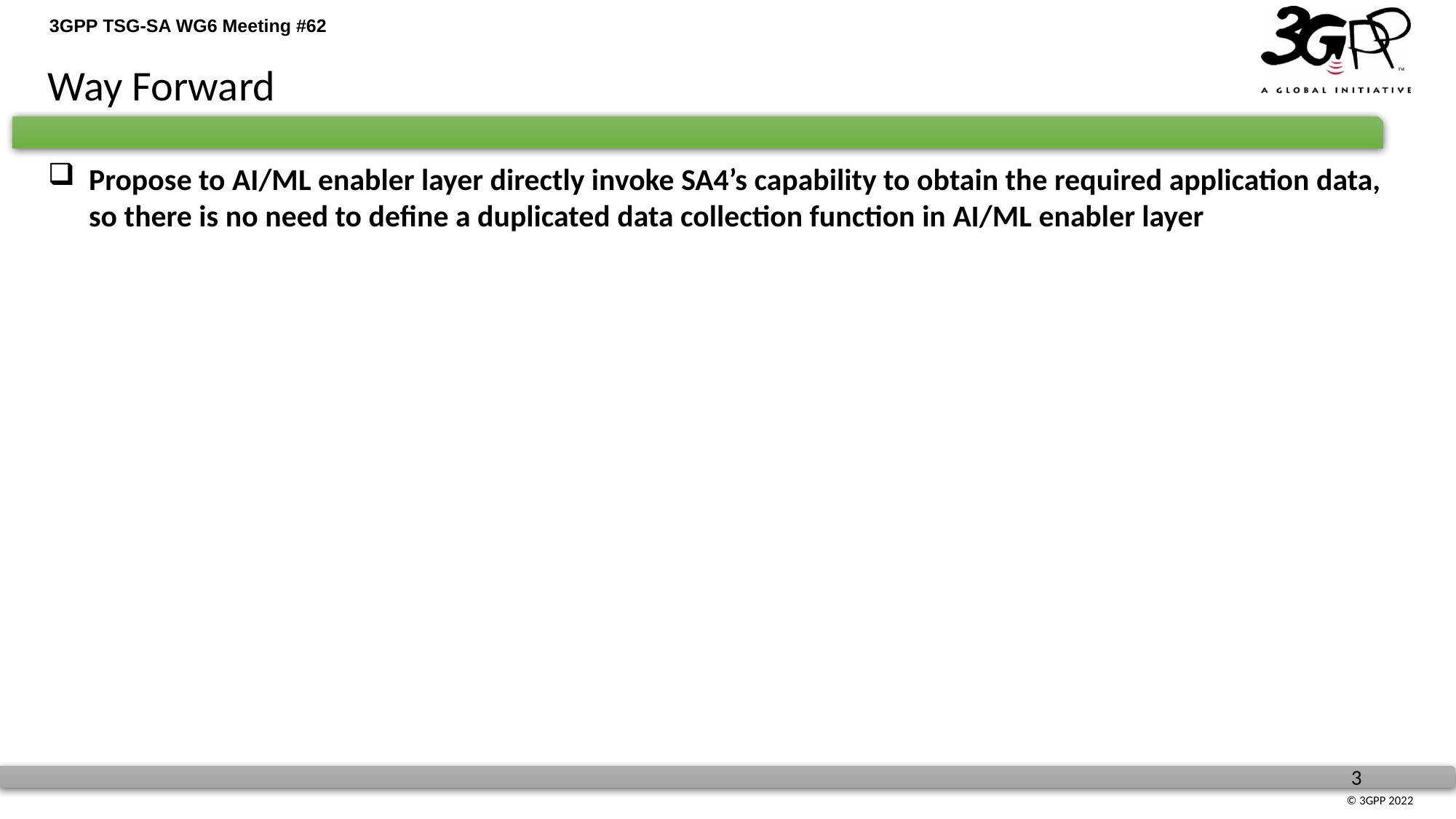

Way Forward
Propose to AI/ML enabler layer directly invoke SA4’s capability to obtain the required application data, so there is no need to define a duplicated data collection function in AI/ML enabler layer